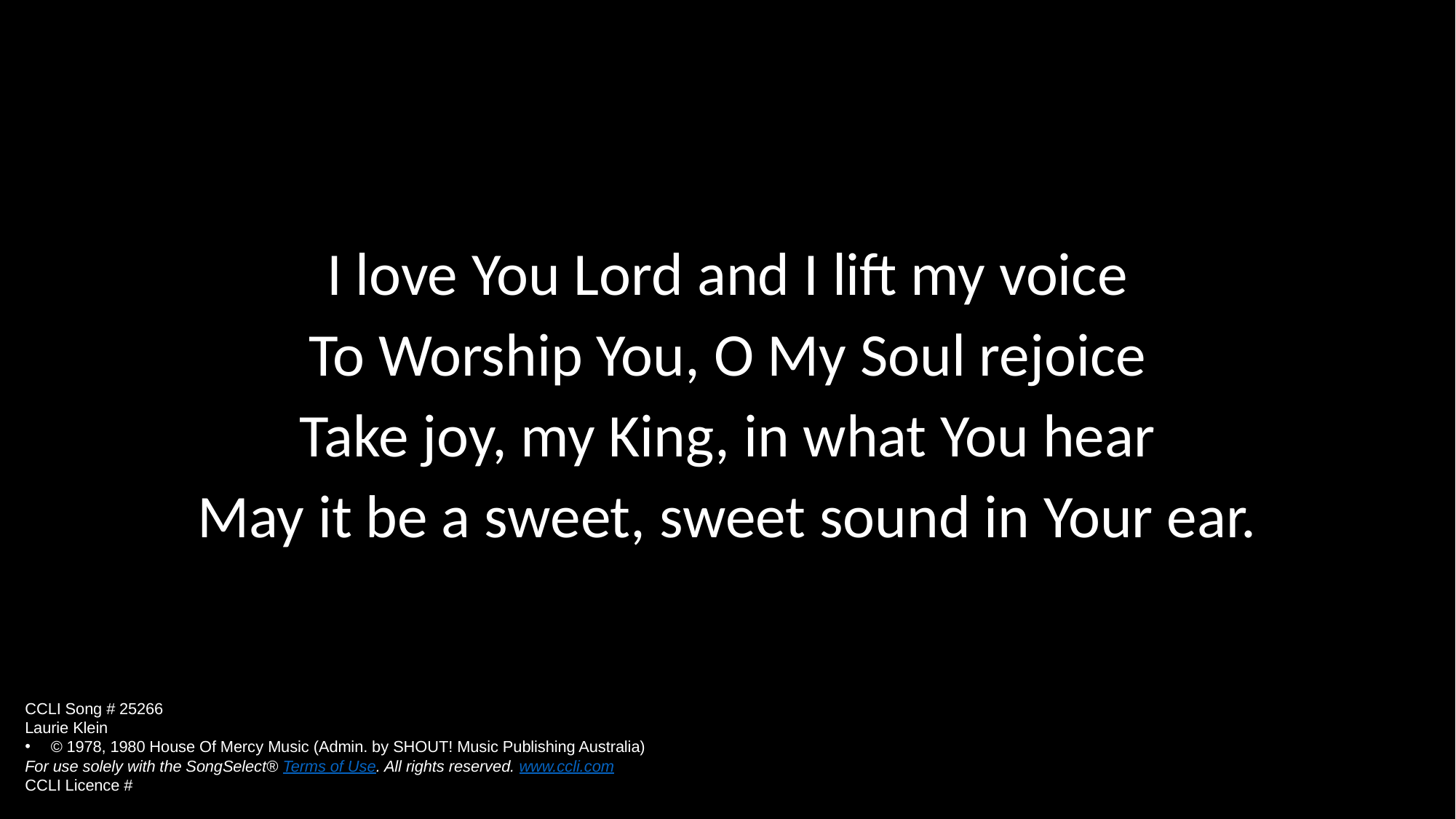

I love You Lord and I lift my voice
To Worship You, O My Soul rejoice
Take joy, my King, in what You hear
May it be a sweet, sweet sound in Your ear.

CCLI Song # 25266
Laurie Klein
© 1978, 1980 House Of Mercy Music (Admin. by SHOUT! Music Publishing Australia)
For use solely with the SongSelect® Terms of Use. All rights reserved. www.ccli.com
CCLI Licence #